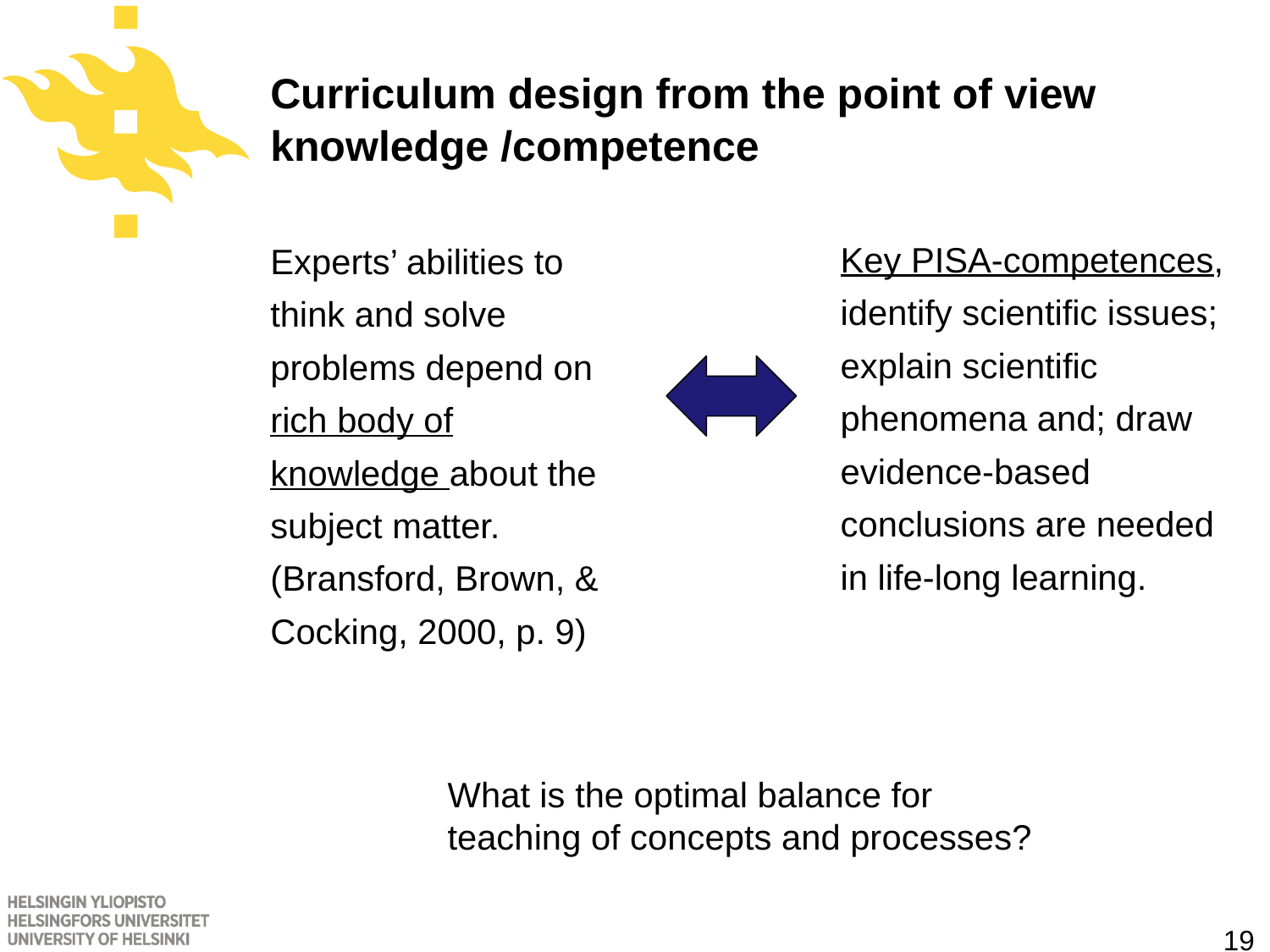

# Curriculum design from the point of view knowledge /competence
Key PISA-competences, identify scientific issues; explain scientific phenomena and; draw evidence-based conclusions are needed in life-long learning.
Experts’ abilities to think and solve problems depend on  rich body of knowledge about the subject matter. (Bransford, Brown, & Cocking, 2000, p. 9)

What is the optimal balance for teaching of concepts and processes?
19